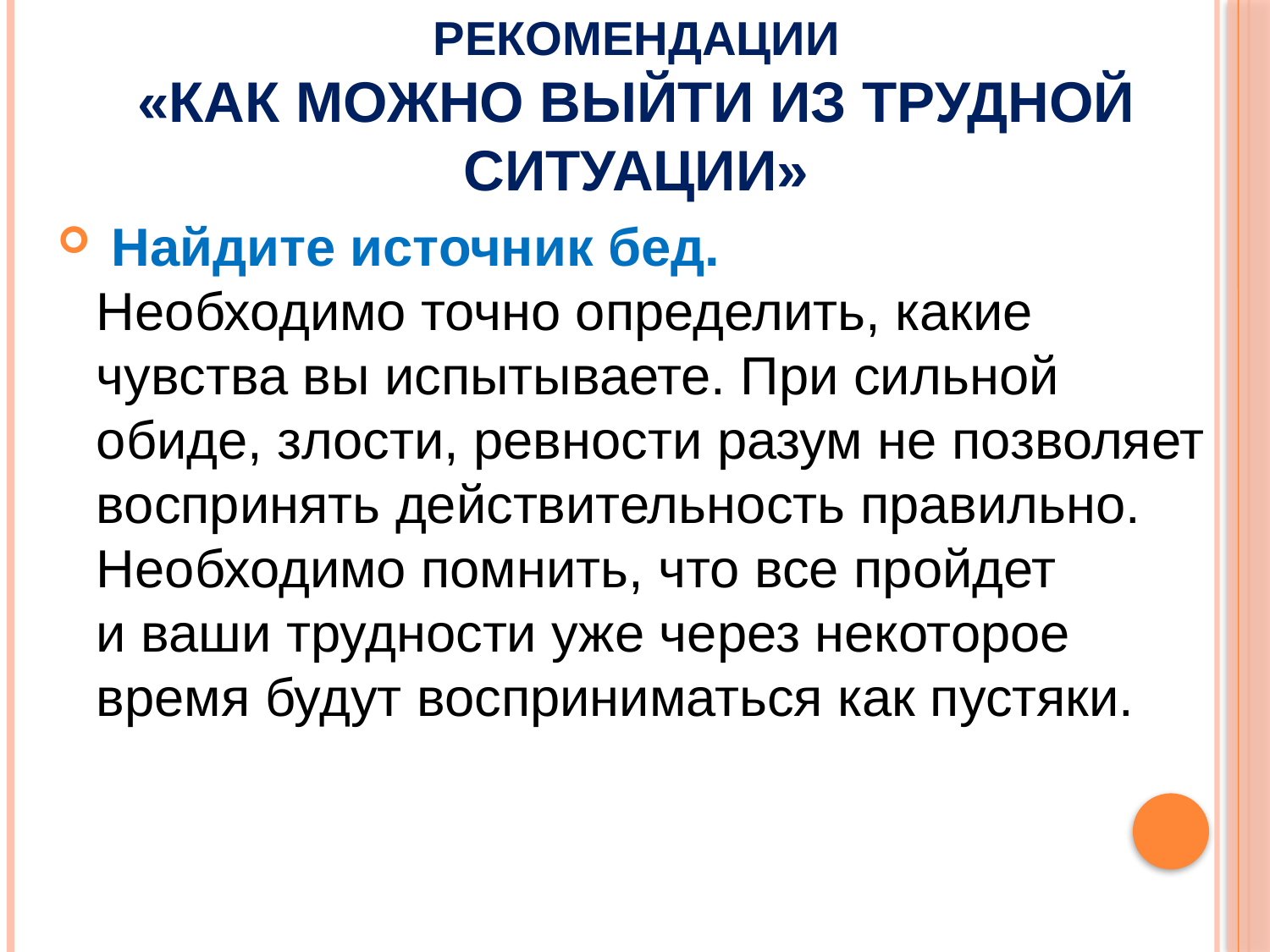

# Рекомендации «Как можно выйти из трудной ситуации»
 Найдите источник бед.
Необходимо точно определить, какие чувства вы испытываете. При сильной обиде, злости, ревности разум не позволяет воспринять действительность правильно. Необходимо помнить, что все пройдет и ваши трудности уже через некоторое время будут восприниматься как пустяки.